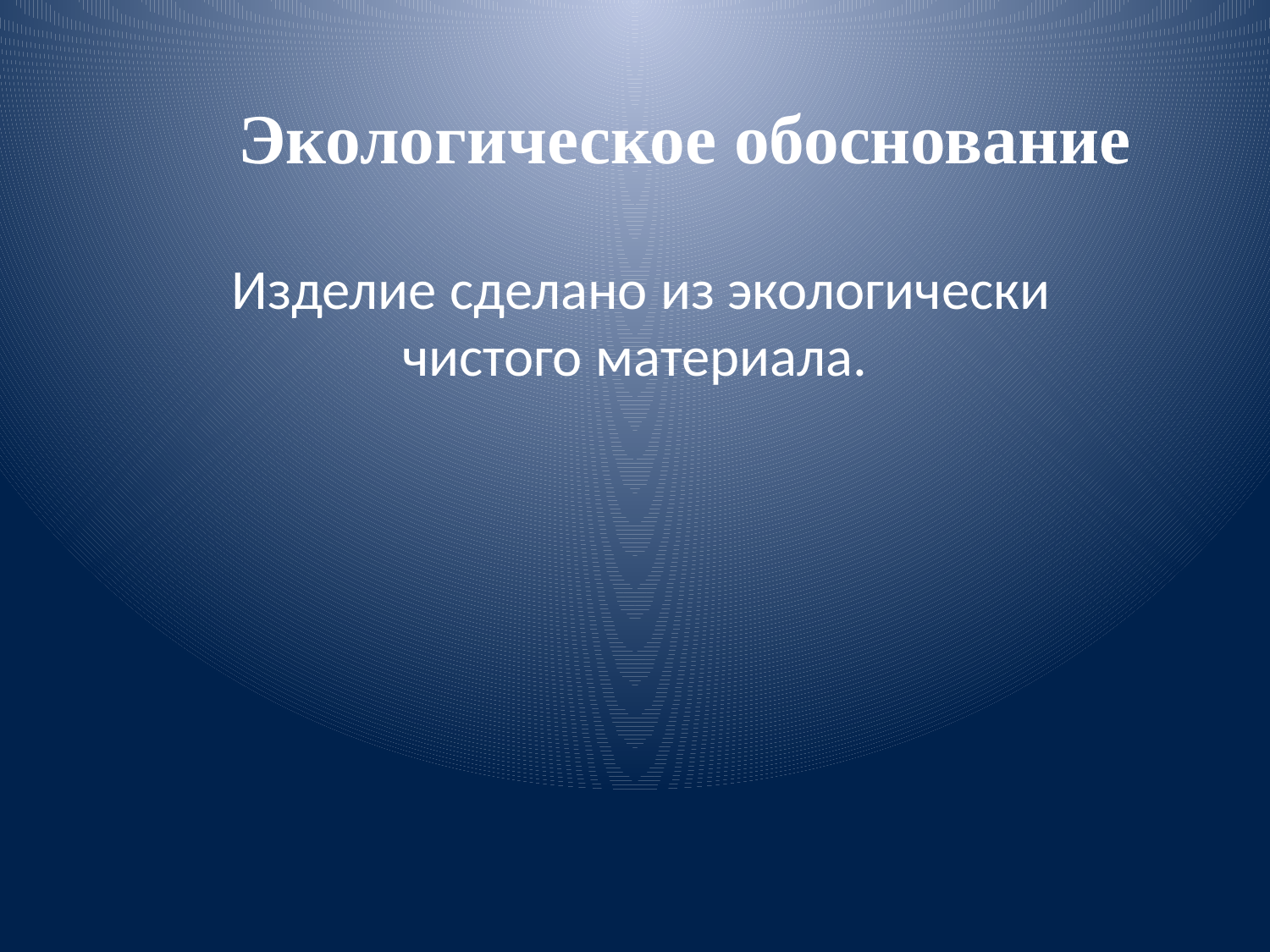

# Экологическое обоснование
 Изделие сделано из экологически чистого материала.